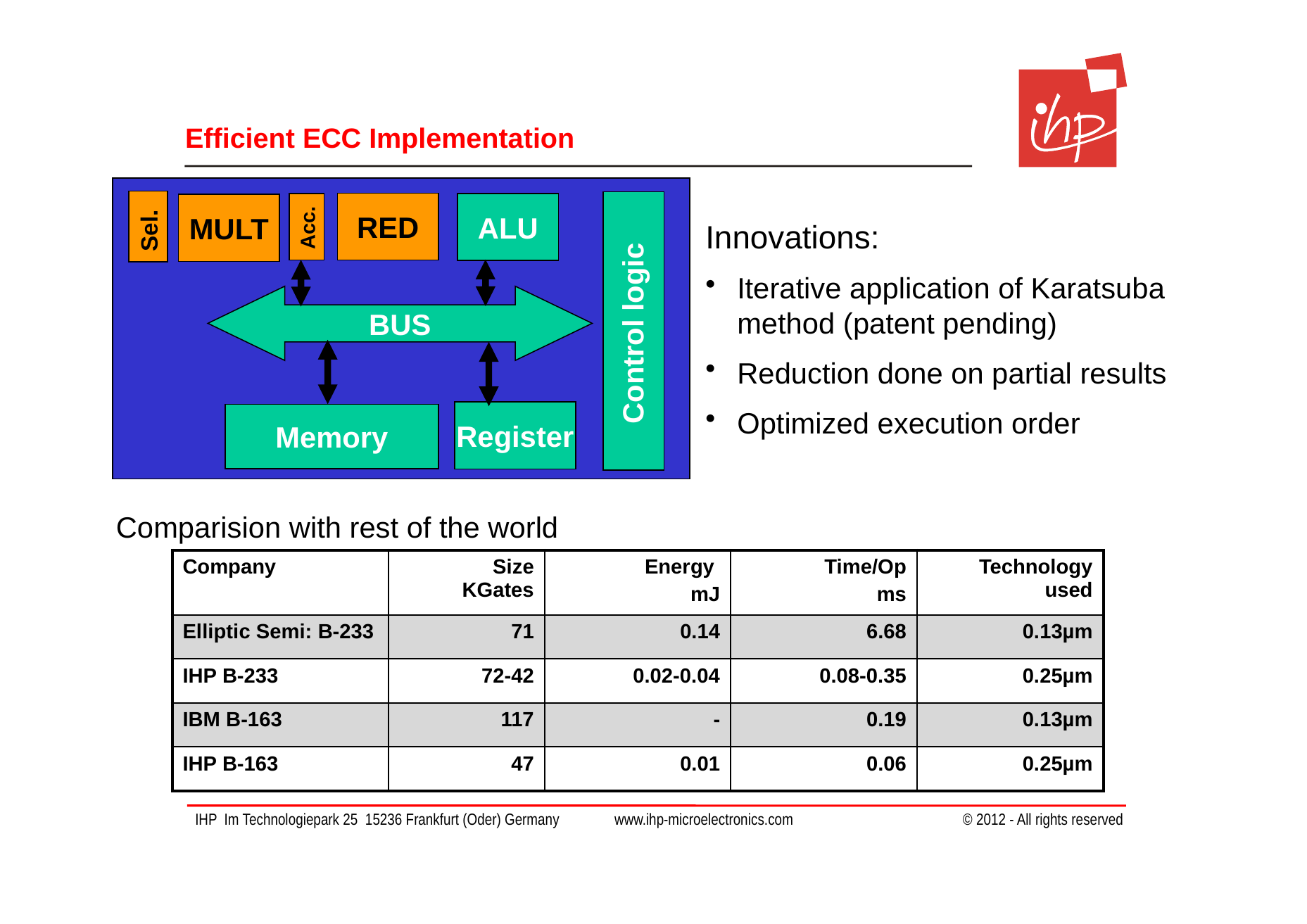

# Efficient ECC Implementation

RED

ALU

MULT
Sel.
Acc.
Innovations:
Iterative application of Karatsuba method (patent pending)
Reduction done on partial results
Optimized execution order

BUS
Control logic

Register
Memory
 Comparision with rest of the world
| Company | Size KGates | Energy mJ | Time/Op ms | Technology used |
| --- | --- | --- | --- | --- |
| Elliptic Semi: B-233 | 71 | 0.14 | 6.68 | 0.13µm |
| IHP B-233 | 72-42 | 0.02-0.04 | 0.08-0.35 | 0.25µm |
| IBM B-163 | 117 | - | 0.19 | 0.13µm |
| IHP B-163 | 47 | 0.01 | 0.06 | 0.25µm |